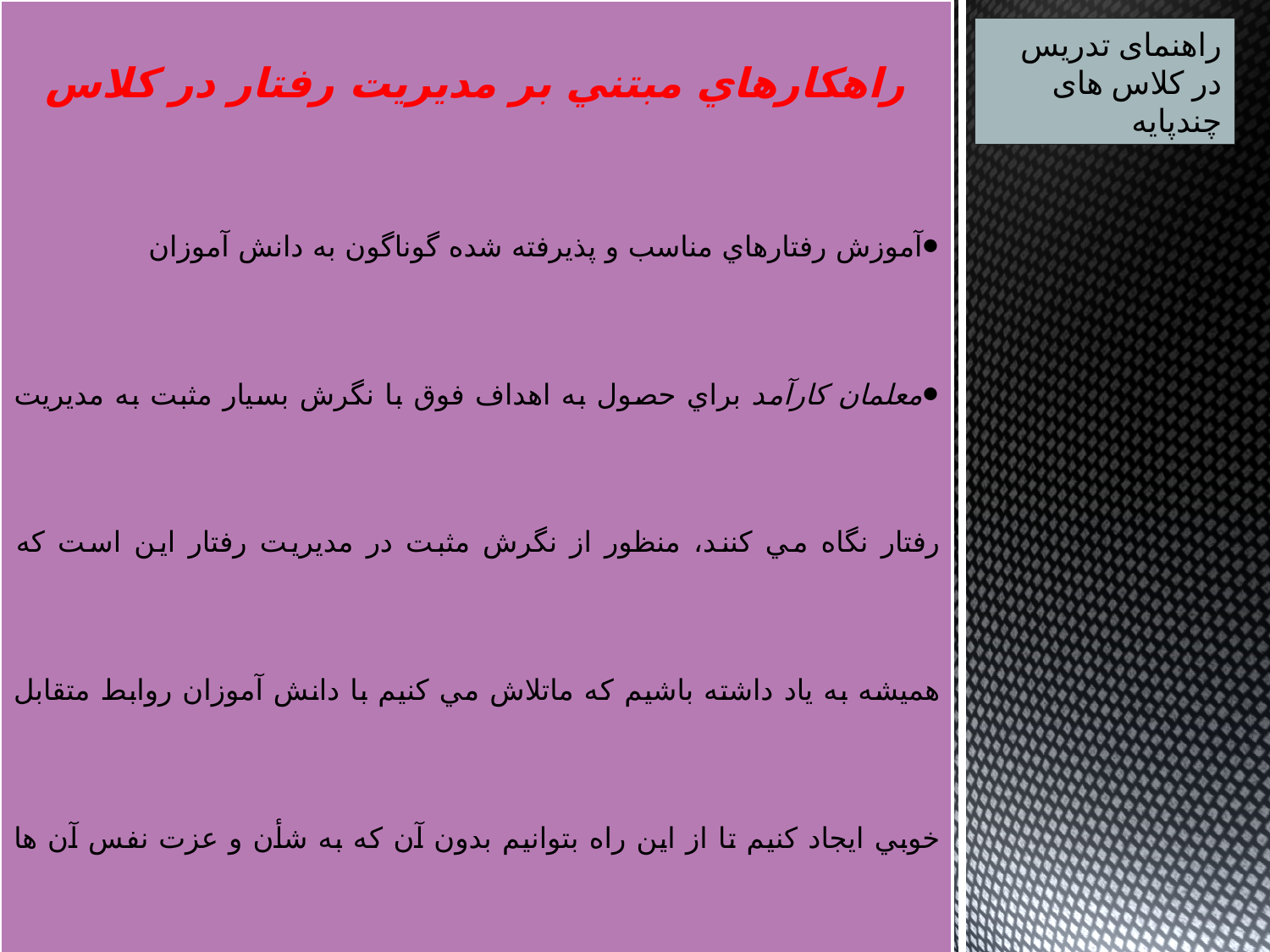

راهكارهاي مبتني بر مديريت رفتار در كلاس
آموزش رفتارهاي مناسب و پذيرفته شده گوناگون به دانش آموزان
معلمان كارآمد براي حصول به اهداف فوق با نگرش بسيار مثبت به مديريت رفتار نگاه مي كنند، منظور از نگرش مثبت در مديريت رفتار اين است كه هميشه به ياد داشته باشيم كه ماتلاش مي كنيم با دانش آموزان روابط متقابل خوبي ايجاد كنيم تا از اين راه بتوانيم بدون آن كه به شأن و عزت نفس آن ها لطمه وارد شود، رفتار قابل قبول اجتماعي و آموزشي را به آن ها ياد دهيم.

راهنمای تدریس در کلاس های چندپایه